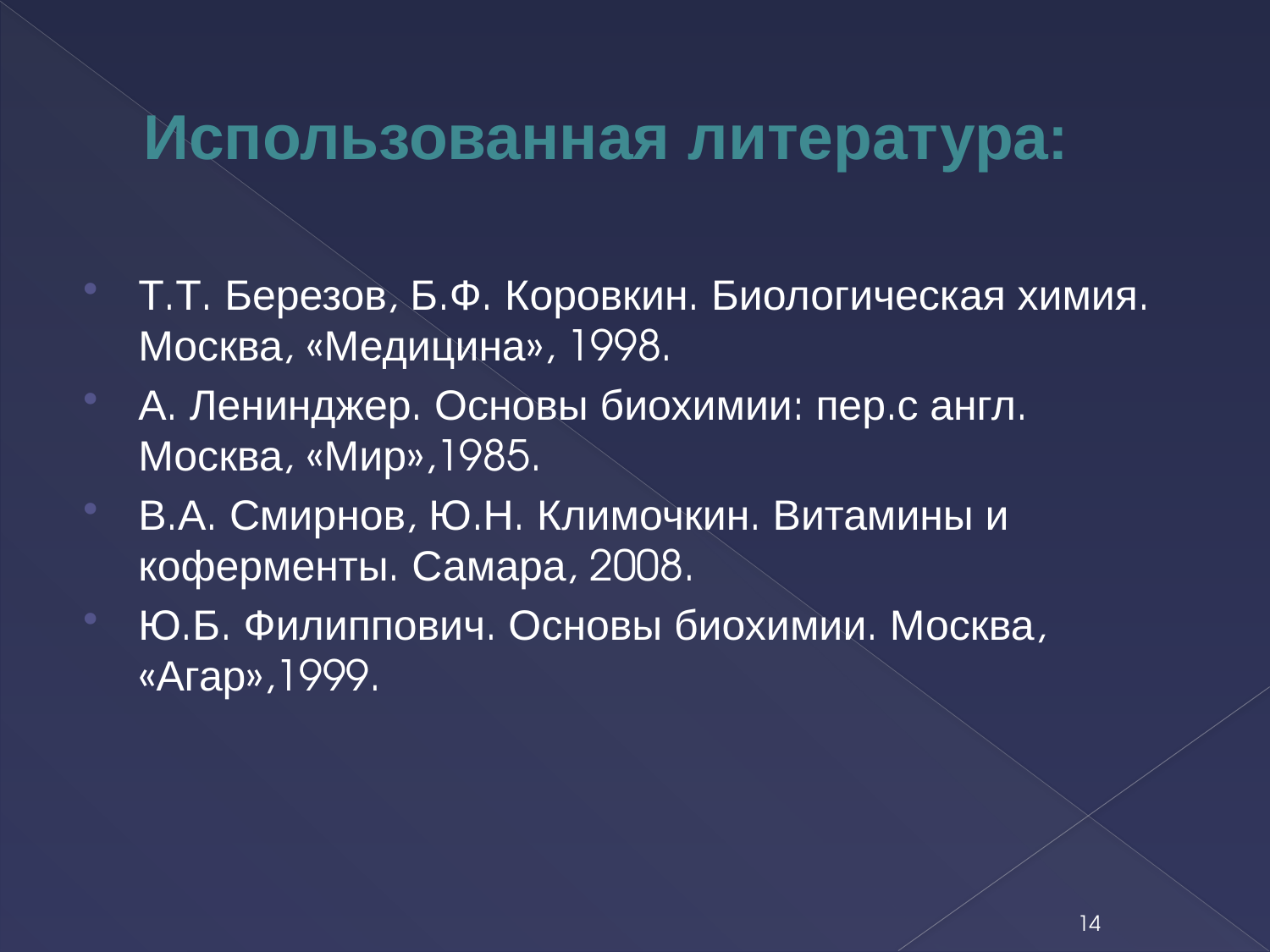

# Использованная литература:
Т.Т. Березов, Б.Ф. Коровкин. Биологическая химия. Москва, «Медицина», 1998.
А. Ленинджер. Основы биохимии: пер.с англ. Москва, «Мир»,1985.
В.А. Смирнов, Ю.Н. Климочкин. Витамины и коферменты. Самара, 2008.
Ю.Б. Филиппович. Основы биохимии. Москва, «Агар»,1999.
14